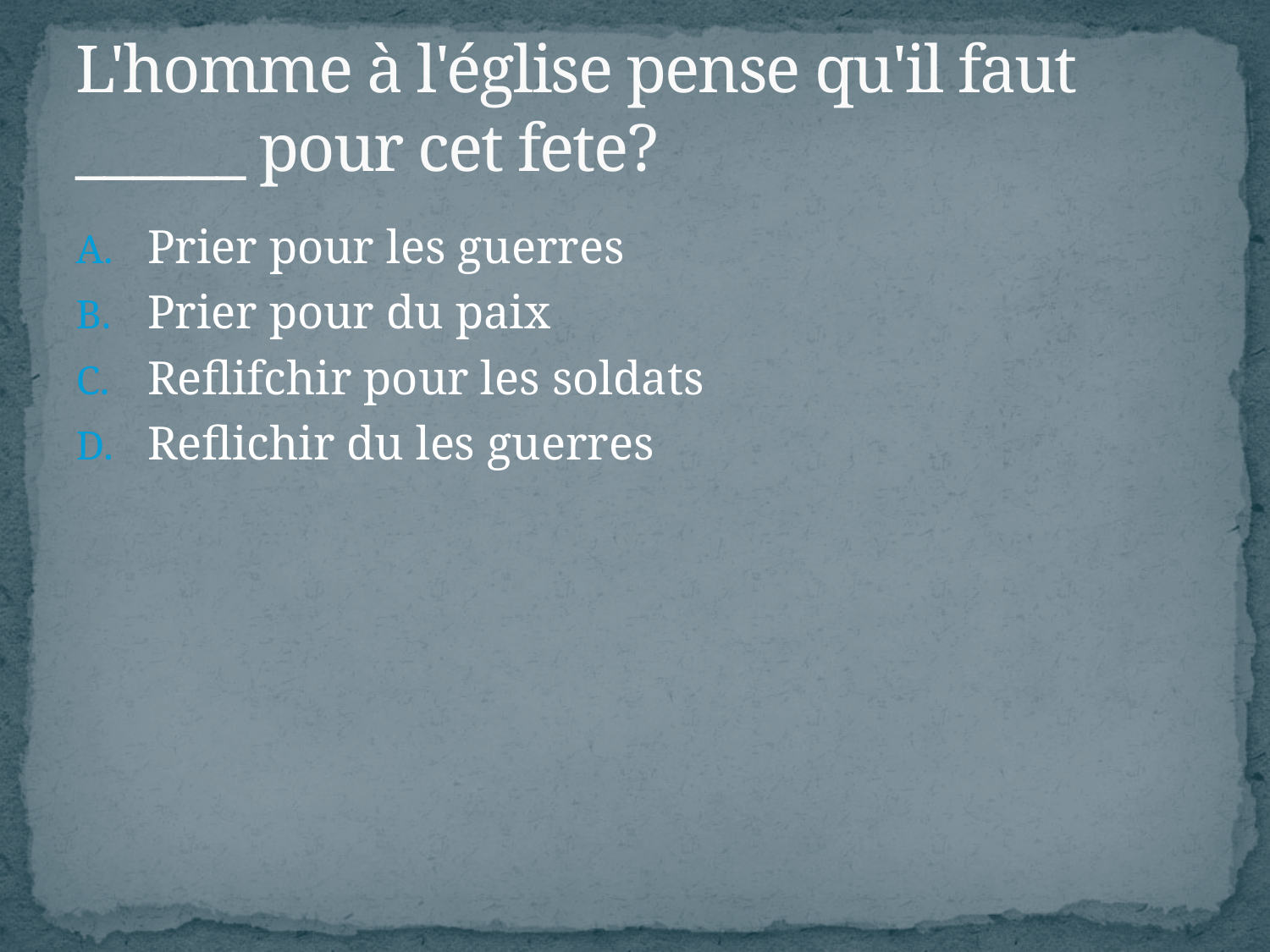

# L'homme à l'église pense qu'il faut ______ pour cet fete?
Prier pour les guerres
Prier pour du paix
Reflifchir pour les soldats
Reflichir du les guerres